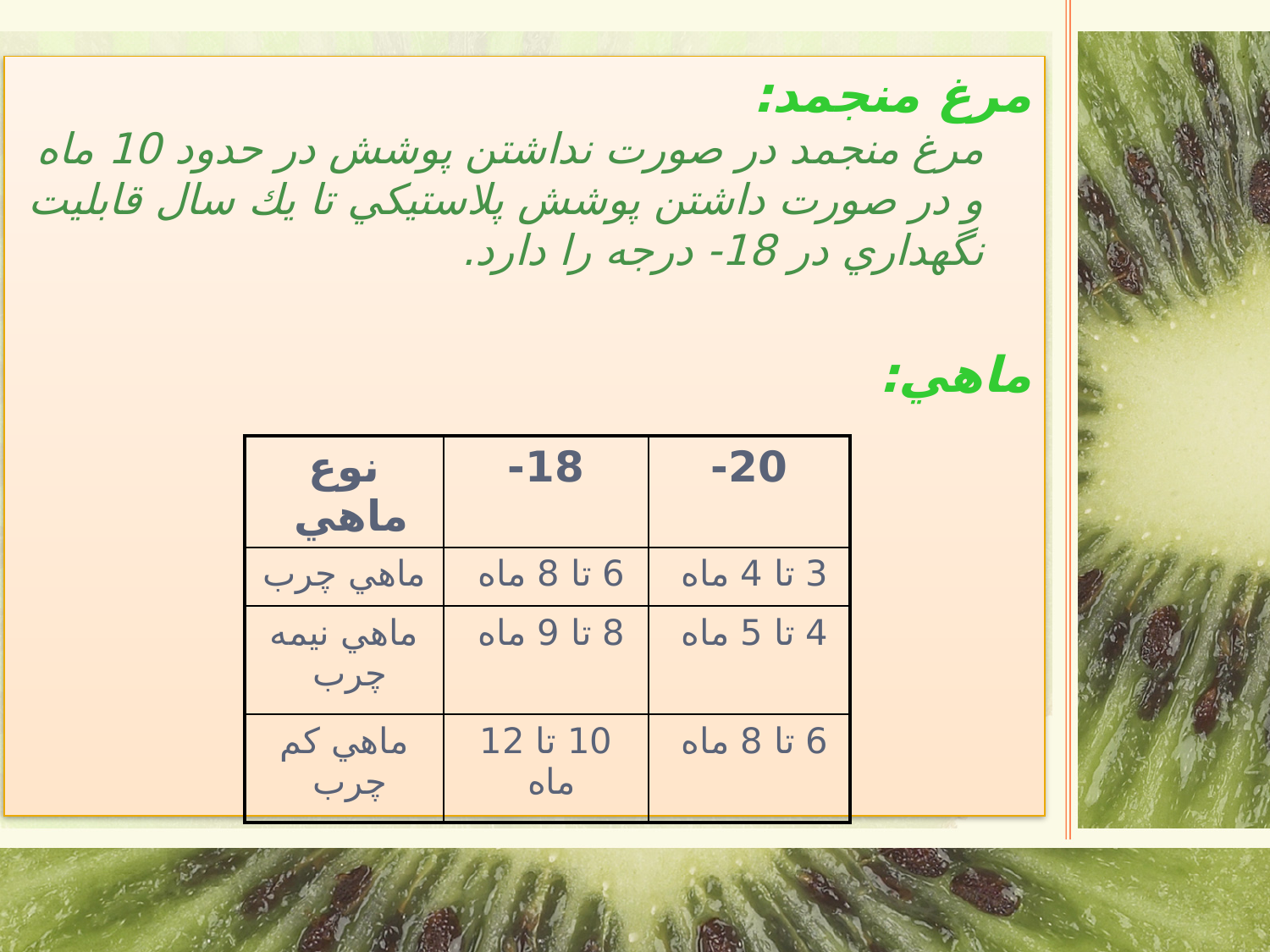

مرغ منجمد:
مرغ منجمد در صورت نداشتن پوشش در حدود 10 ماه و در صورت داشتن پوشش پلاستيكي تا يك سال قابليت نگهداري در 18- درجه را دارد.

ماهي:
| نوع ماهي | 18- | 20- |
| --- | --- | --- |
| ماهي چرب | 6 تا 8 ماه | 3 تا 4 ماه |
| ماهي نيمه چرب | 8 تا 9 ماه | 4 تا 5 ماه |
| ماهي كم چرب | 10 تا 12 ماه | 6 تا 8 ماه |